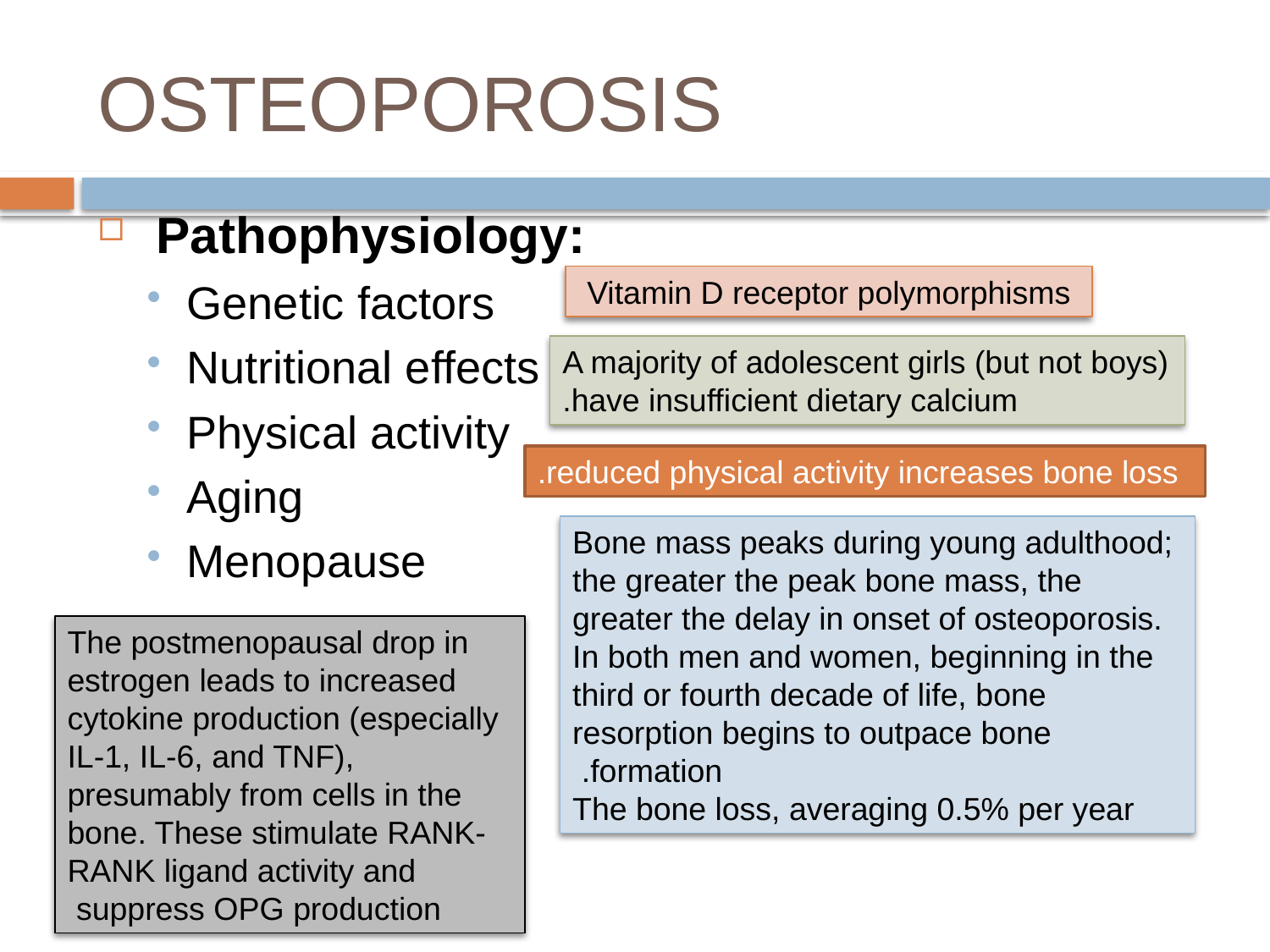

# OSTEOPOROSIS
 Pathophysiology:
Genetic factors
Nutritional effects
Physical activity
Aging
Menopause

 Vitamin D receptor polymorphisms
A majority of adolescent girls (but not boys) have insufficient dietary calcium.
reduced physical activity increases bone loss.
 Bone mass peaks during young adulthood; the greater the peak bone mass, the greater the delay in onset of osteoporosis. In both men and women, beginning in the third or fourth decade of life, bone resorption begins to outpace bone formation.
The bone loss, averaging 0.5% per year
The postmenopausal drop in estrogen leads to increased cytokine production (especially IL-1, IL-6, and TNF), presumably from cells in the bone. These stimulate RANK-RANK ligand activity and suppress OPG production